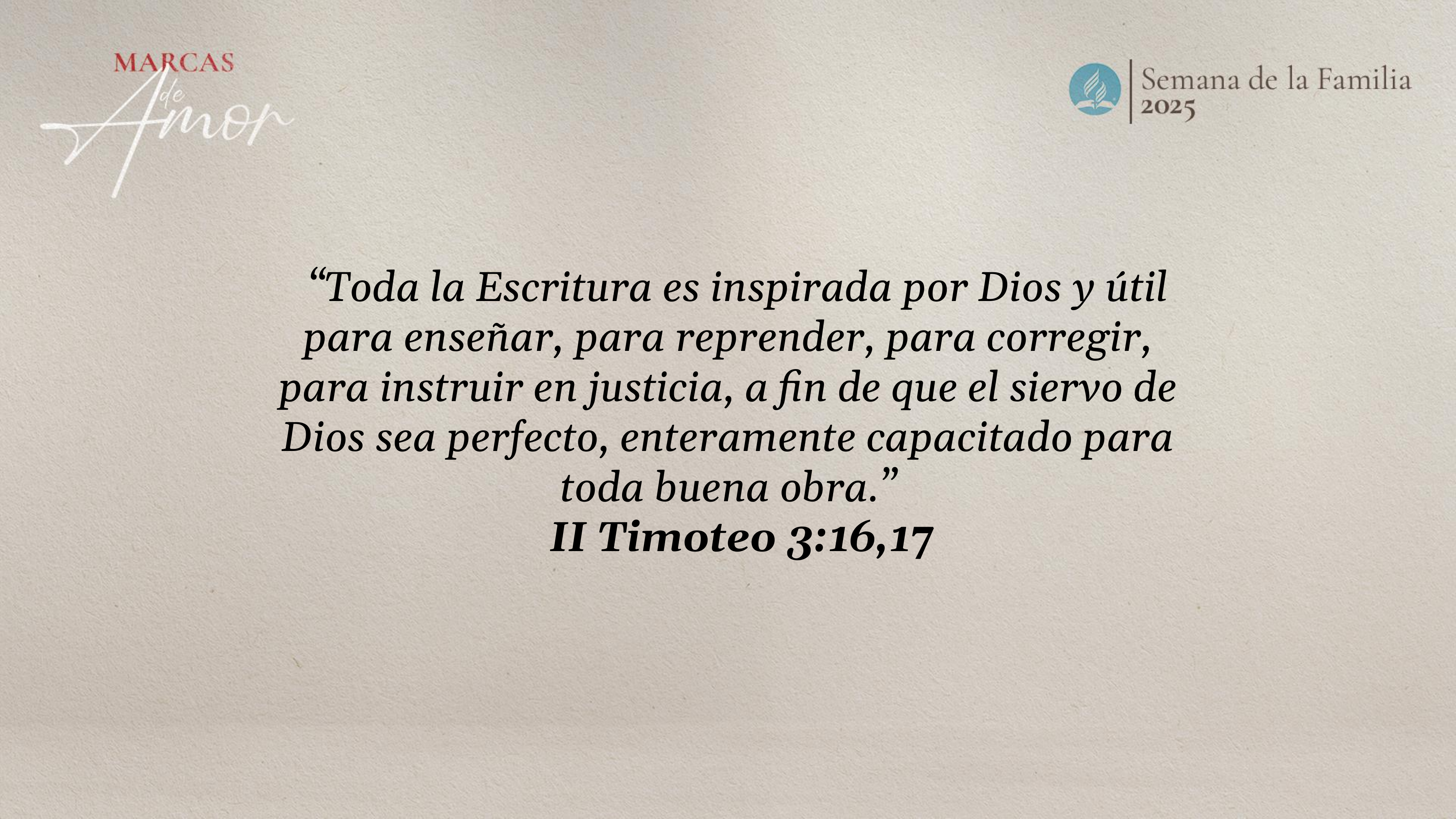

“Toda la Escritura es inspirada por Dios y útil para enseñar, para reprender, para corregir, para instruir en justicia, a fin de que el siervo de Dios sea perfecto, enteramente capacitado para toda buena obra.”
II Timoteo 3:16,17